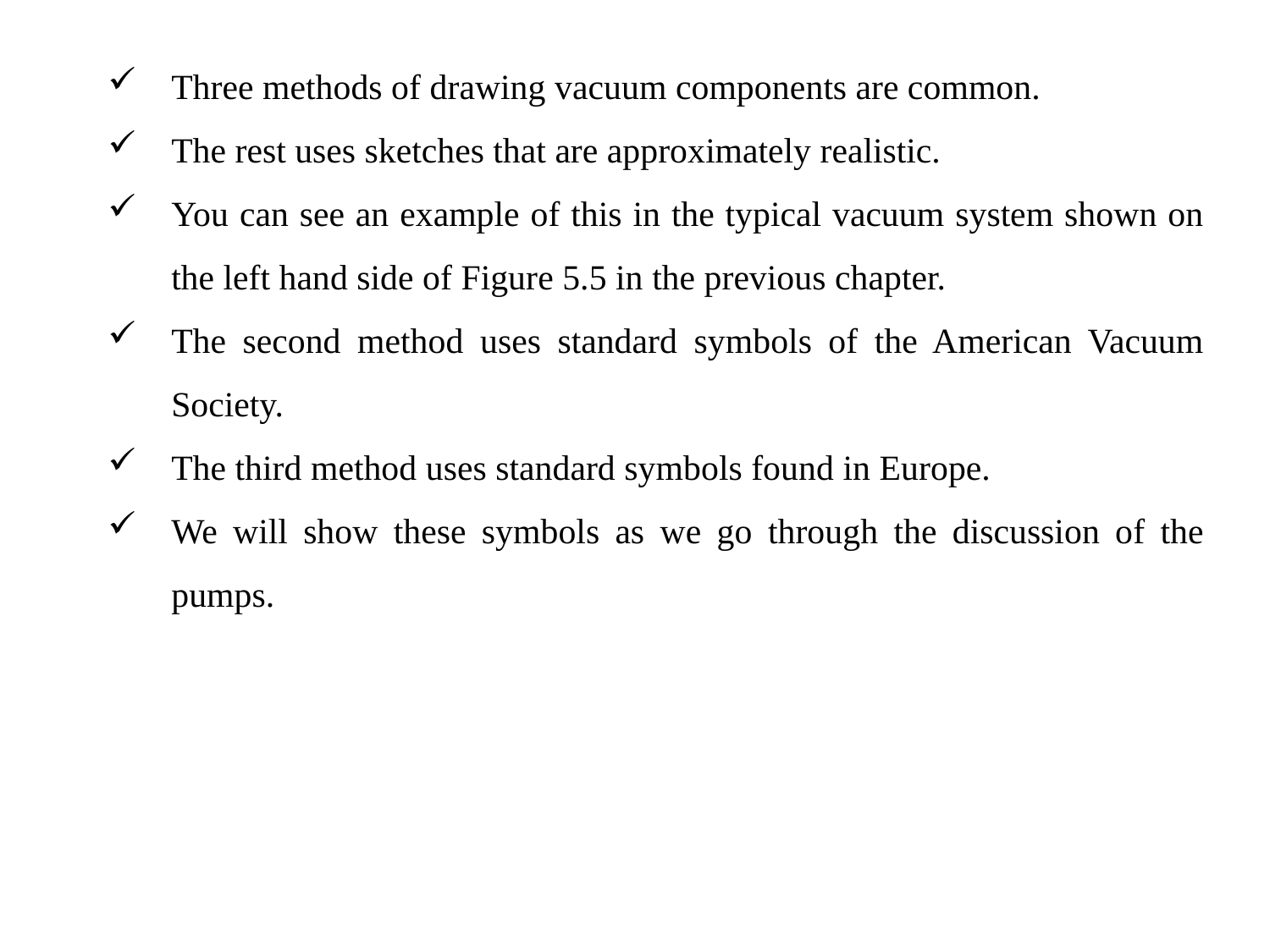

Three methods of drawing vacuum components are common.
The rest uses sketches that are approximately realistic.
You can see an example of this in the typical vacuum system shown on the left hand side of Figure 5.5 in the previous chapter.
The second method uses standard symbols of the American Vacuum Society.
The third method uses standard symbols found in Europe.
We will show these symbols as we go through the discussion of the pumps.